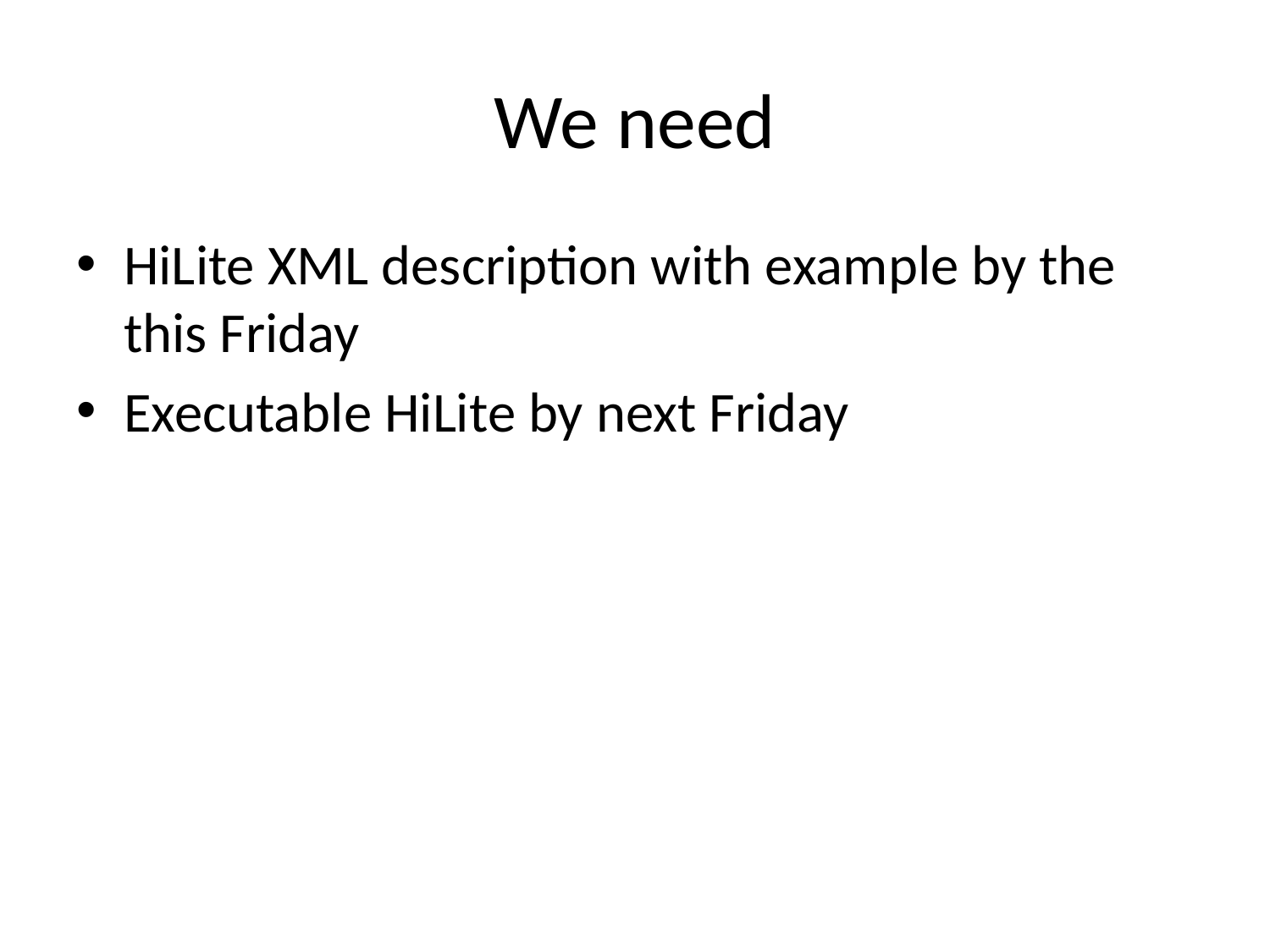

# We need
HiLite XML description with example by the this Friday
Executable HiLite by next Friday